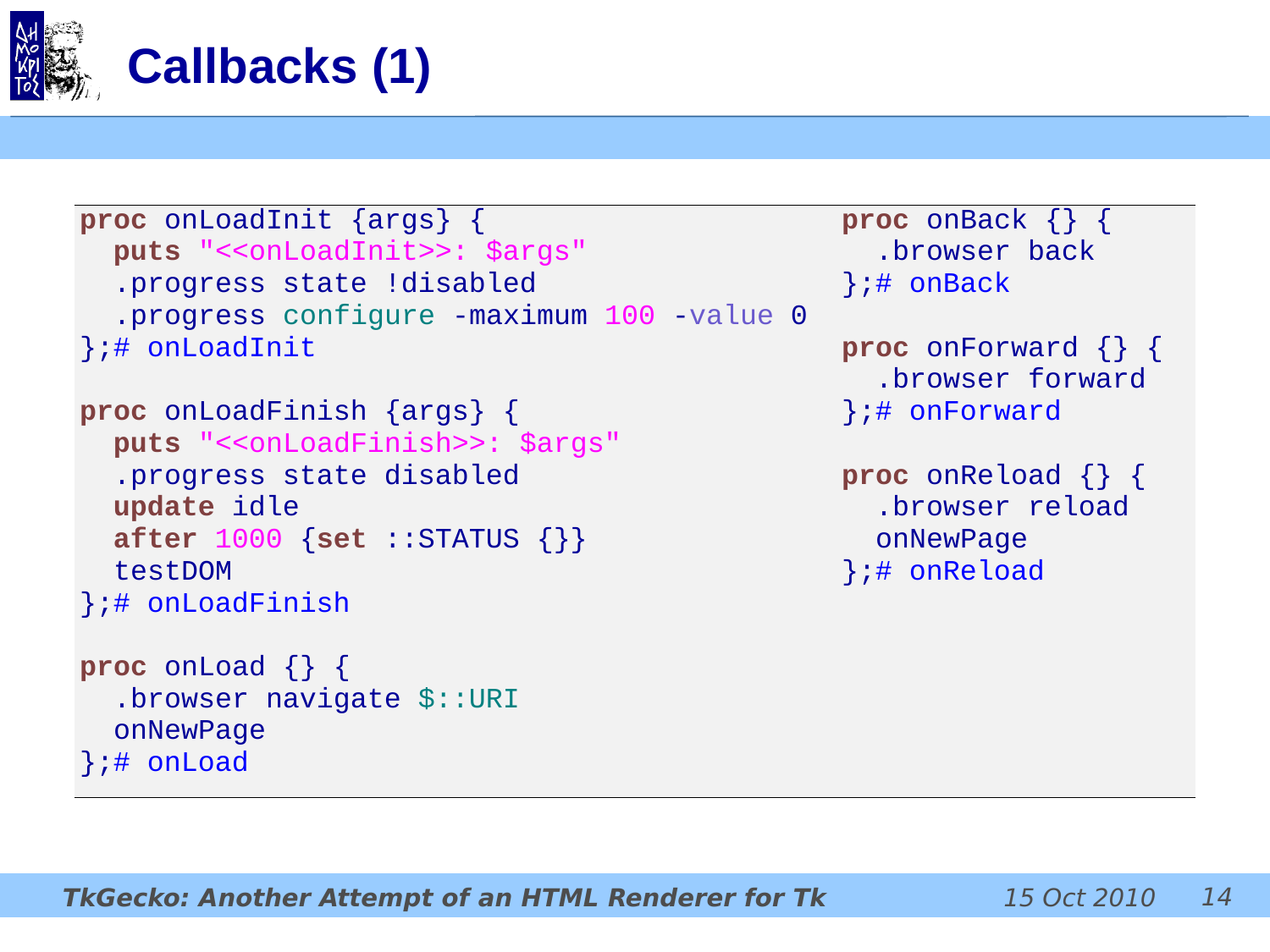

# Callbacks (1)
| proc onLoadInit {args} {   puts "<<onLoadInit>>: $args"   .progress state !disabled   .progress configure -maximum 100 -value 0 };# onLoadInit proc onLoadFinish {args} {   puts "<<onLoadFinish>>: $args"   .progress state disabled   update idle   after 1000 {set ::STATUS {}}   testDOM };# onLoadFinish proc onLoad {} {   .browser navigate $::URI   onNewPage };# onLoad | proc onBack {} {   .browser back };# onBack proc onForward {} {   .browser forward };# onForward proc onReload {} {   .browser reload   onNewPage };# onReload |
| --- | --- |
14
TkGecko: Another Attempt of an HTML Renderer for Tk
15 Oct 2010